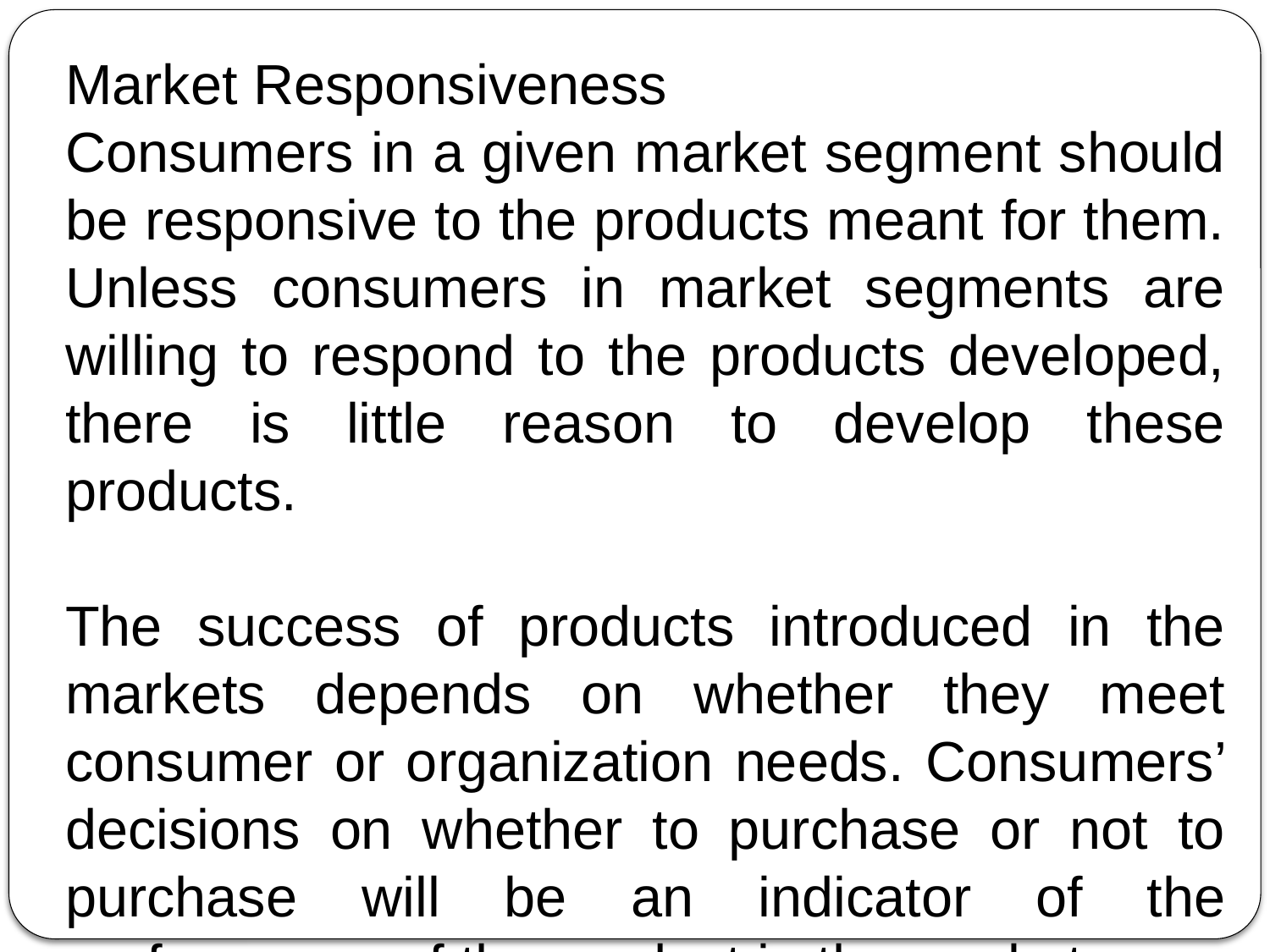

Market Responsiveness
Consumers in a given market segment should be responsive to the products meant for them. Unless consumers in market segments are willing to respond to the products developed, there is little reason to develop these products.

The success of products introduced in the markets depends on whether they meet consumer or organization needs. Consumers’ decisions on whether to purchase or not to purchase will be an indicator of the performance of the product in the market